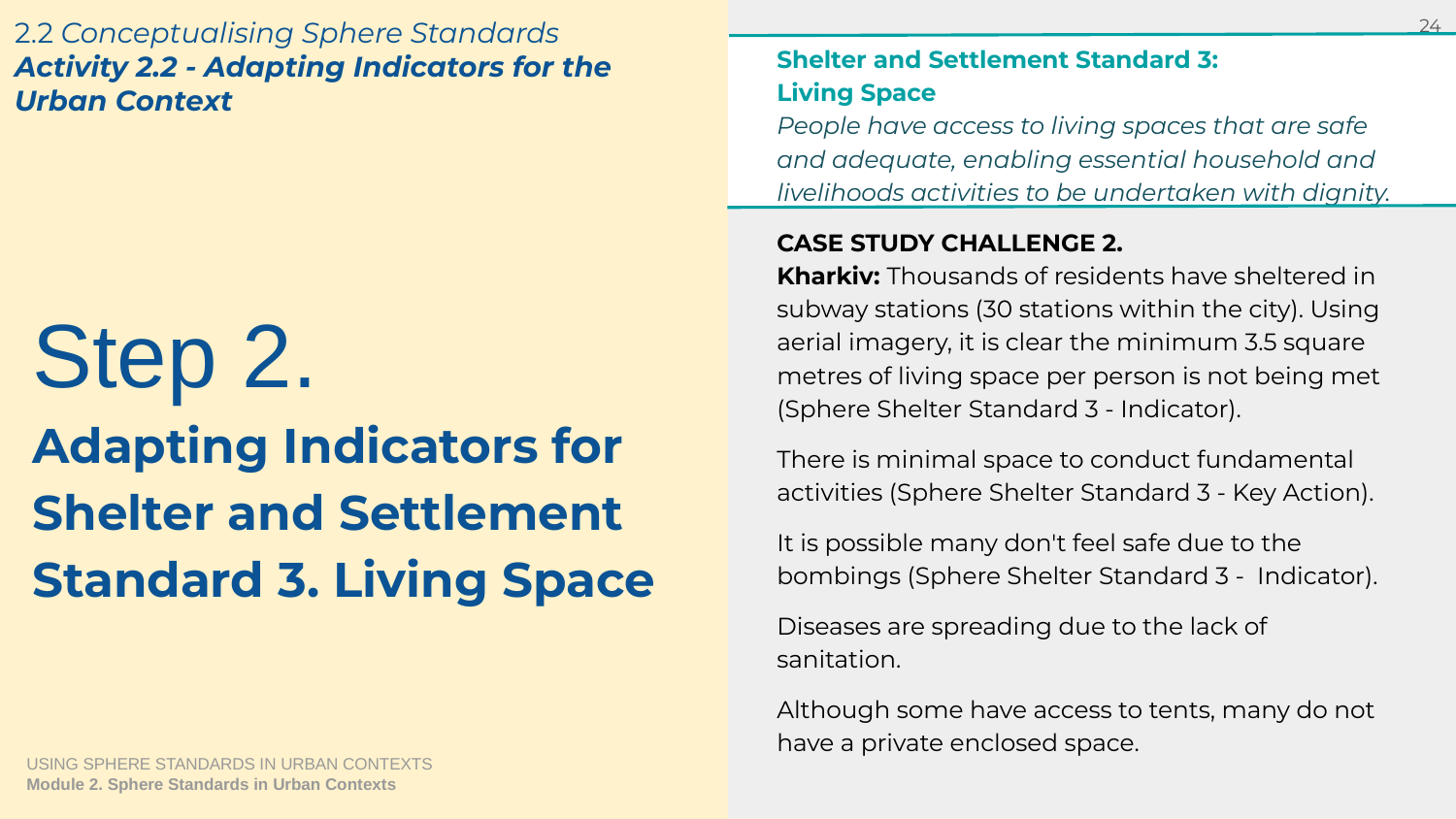

# 2.2 Conceptualising Sphere Standards Activity 2.2 - Adapting Indicators for the Urban Context

24
Shelter and Settlement Standard 3:
Living Space
People have access to living spaces that are safe and adequate, enabling essential household and livelihoods activities to be undertaken with dignity.
CASE STUDY CHALLENGE 2.
Kharkiv: Thousands of residents have sheltered in subway stations (30 stations within the city). Using aerial imagery, it is clear the minimum 3.5 square metres of living space per person is not being met (Sphere Shelter Standard 3 - Indicator).
There is minimal space to conduct fundamental activities (Sphere Shelter Standard 3 - Key Action).
It is possible many don't feel safe due to the bombings (Sphere Shelter Standard 3 -  Indicator).
Diseases are spreading due to the lack of sanitation.
Although some have access to tents, many do not have a private enclosed space.

Step 2.
Adapting Indicators for
Shelter and Settlement Standard 3. Living Space
USING SPHERE STANDARDS IN URBAN CONTEXTS
Module 2. Sphere Standards in Urban Contexts